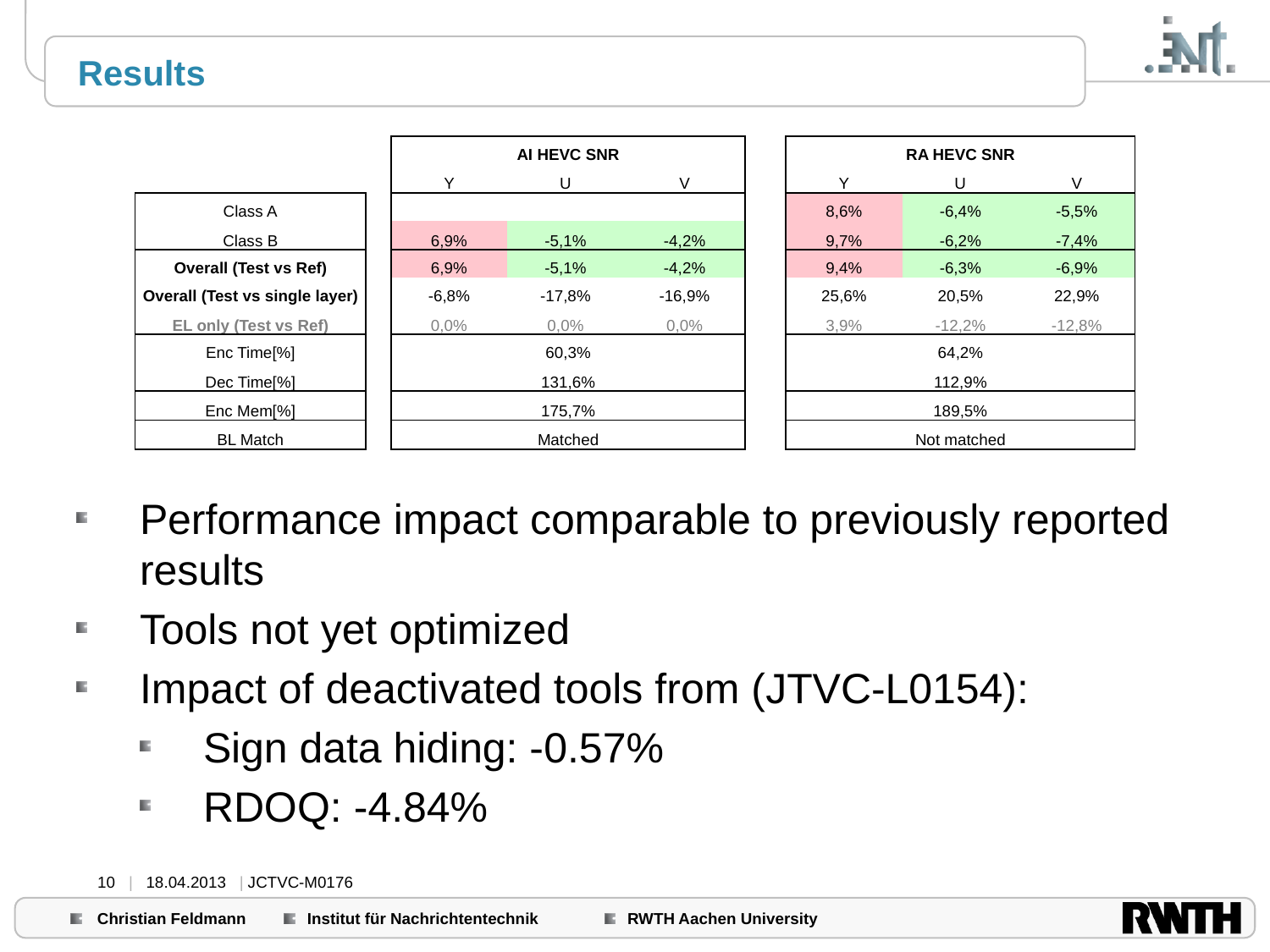

# Results
|  |  | AI HEVC SNR |  |  |  | RA HEVC SNR |  |  |
| --- | --- | --- | --- | --- | --- | --- | --- | --- |
|  |  | Y | U | V |  | Y | U | V |
| Class A |  |  |  |  |  | 8,6% | -6,4% | -5,5% |
| Class B |  | 6,9% | -5,1% | -4,2% |  | 9,7% | -6,2% | -7,4% |
| Overall (Test vs Ref) |  | 6,9% | -5,1% | -4,2% |  | 9,4% | -6,3% | -6,9% |
| Overall (Test vs single layer) |  | -6,8% | -17,8% | -16,9% |  | 25,6% | 20,5% | 22,9% |
| EL only (Test vs Ref) |  | 0,0% | 0,0% | 0,0% |  | 3,9% | -12,2% | -12,8% |
| Enc Time[%] |  | 60,3% |  |  |  | 64,2% |  |  |
| Dec Time[%] |  | 131,6% |  |  |  | 112,9% |  |  |
| Enc Mem[%] |  | 175,7% |  |  |  | 189,5% |  |  |
| BL Match |  | Matched |  |  |  | Not matched |  |  |
Performance impact comparable to previously reported results
Tools not yet optimized
Impact of deactivated tools from (JTVC-L0154):
Sign data hiding: -0.57%
RDOQ: -4.84%
10   |   18.04.2013   | JCTVC-M0176